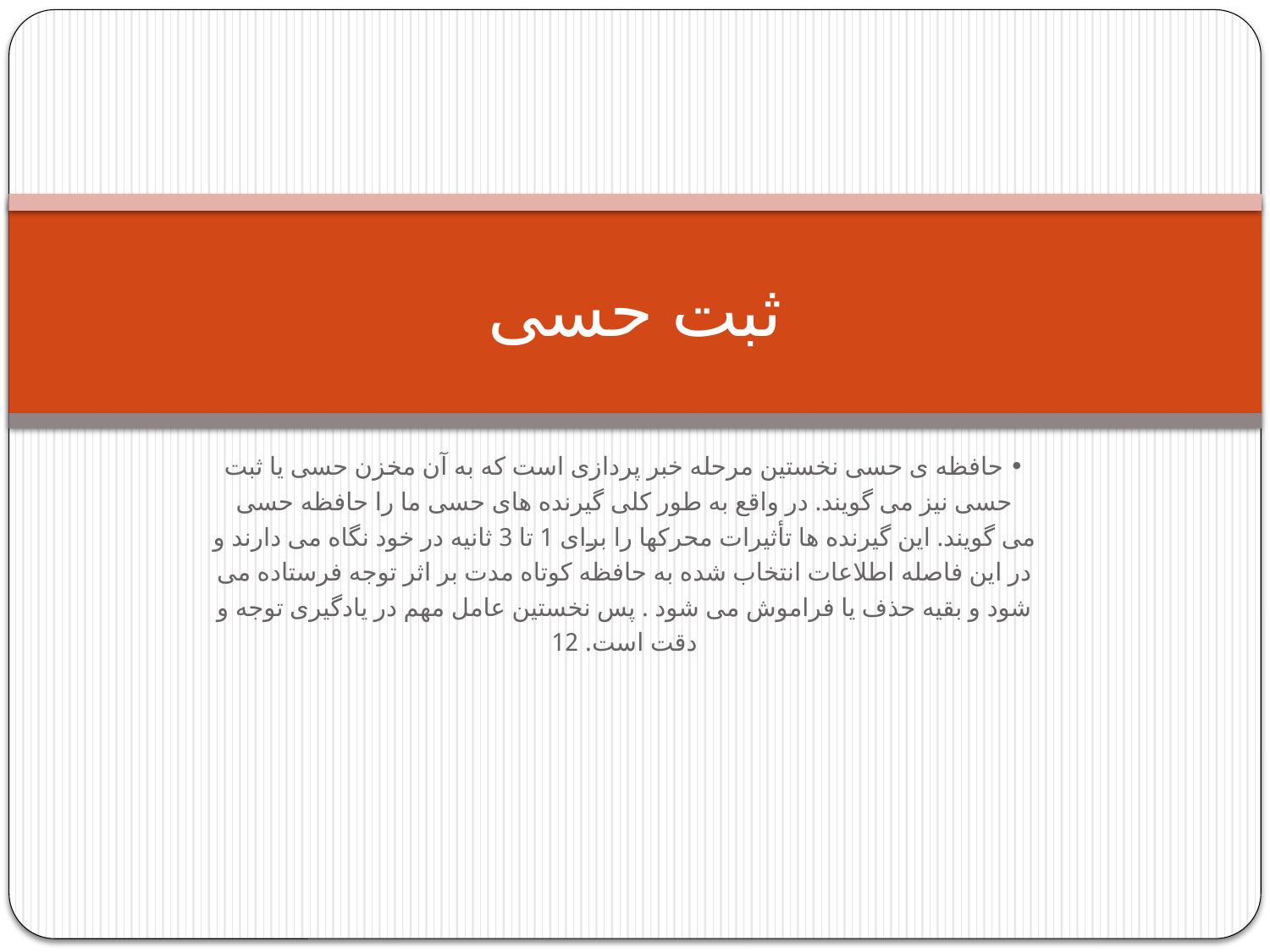

# ثبت حسی
• حافظه ی حسی نخستین مرحله خبر پردازی است که به آن مخزن حسی یا ثبت
حسی نیز می گویند. در واقع به طور کلی گیرنده های حسی ما را حافظه حسی
می گویند. این گیرنده ها تأثیرات محرکها را برای 1 تا 3 ثانیه در خود نگاه می دارند و
در این فاصله اطلاعات انتخاب شده به حافظه کوتاه مدت بر اثر توجه فرستاده می
شود و بقیه حذف یا فراموش می شود . پس نخستین عامل مهم در یادگیری توجه و
دقت است. 12